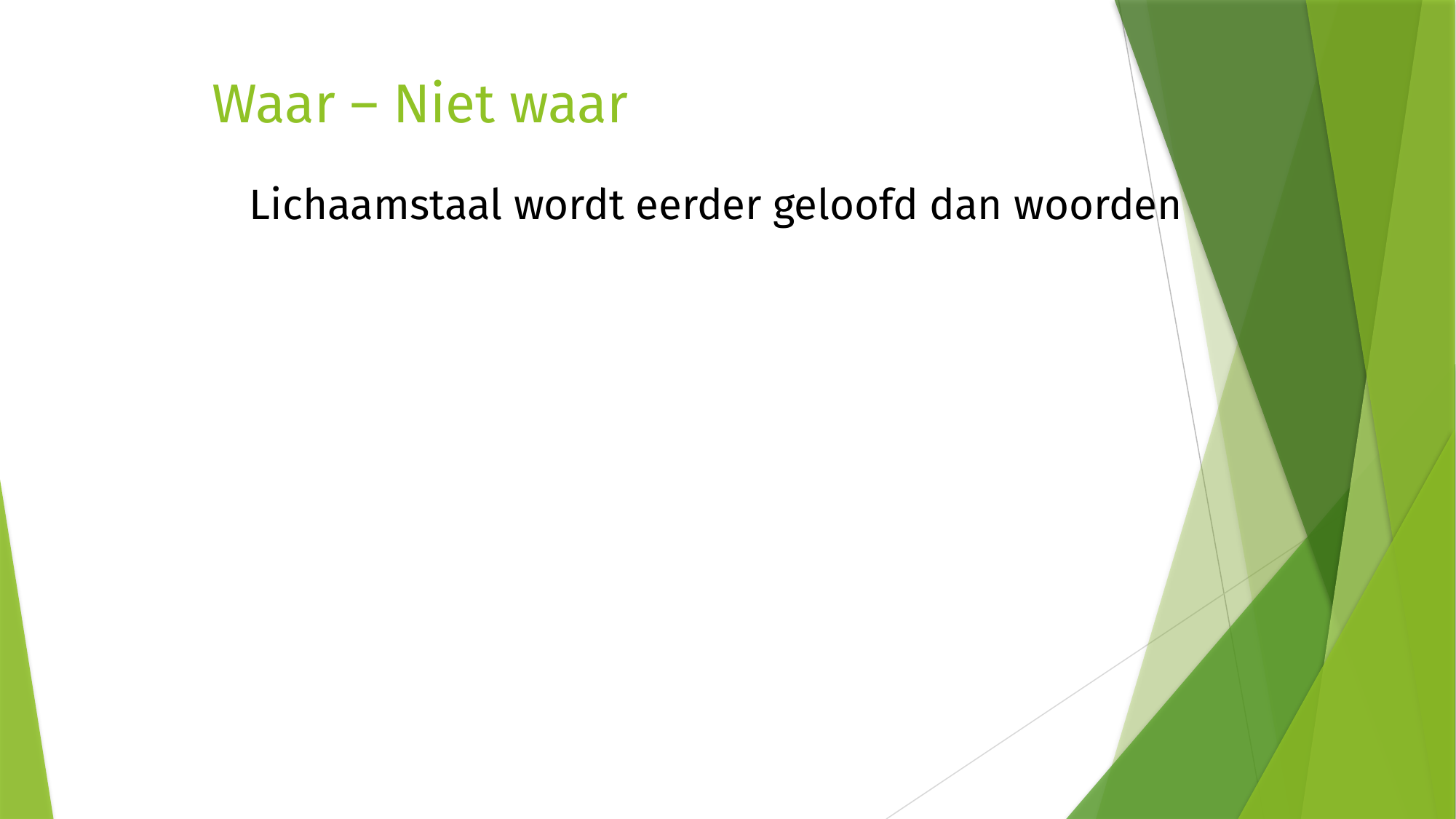

# Waar – Niet waar
Lichaamstaal wordt eerder geloofd dan woorden